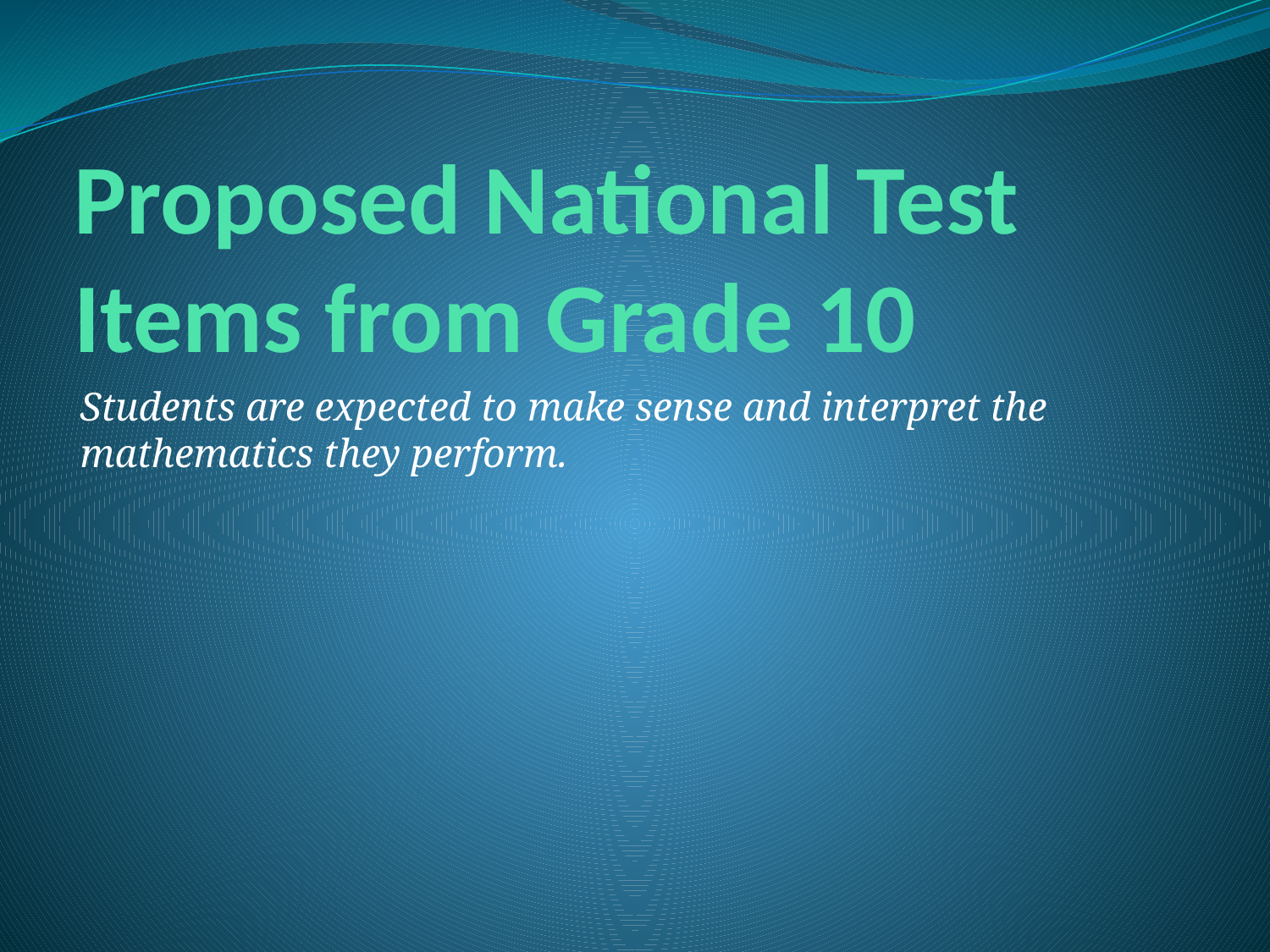

# Proposed National Test Items from Grade 10
Students are expected to make sense and interpret the mathematics they perform.